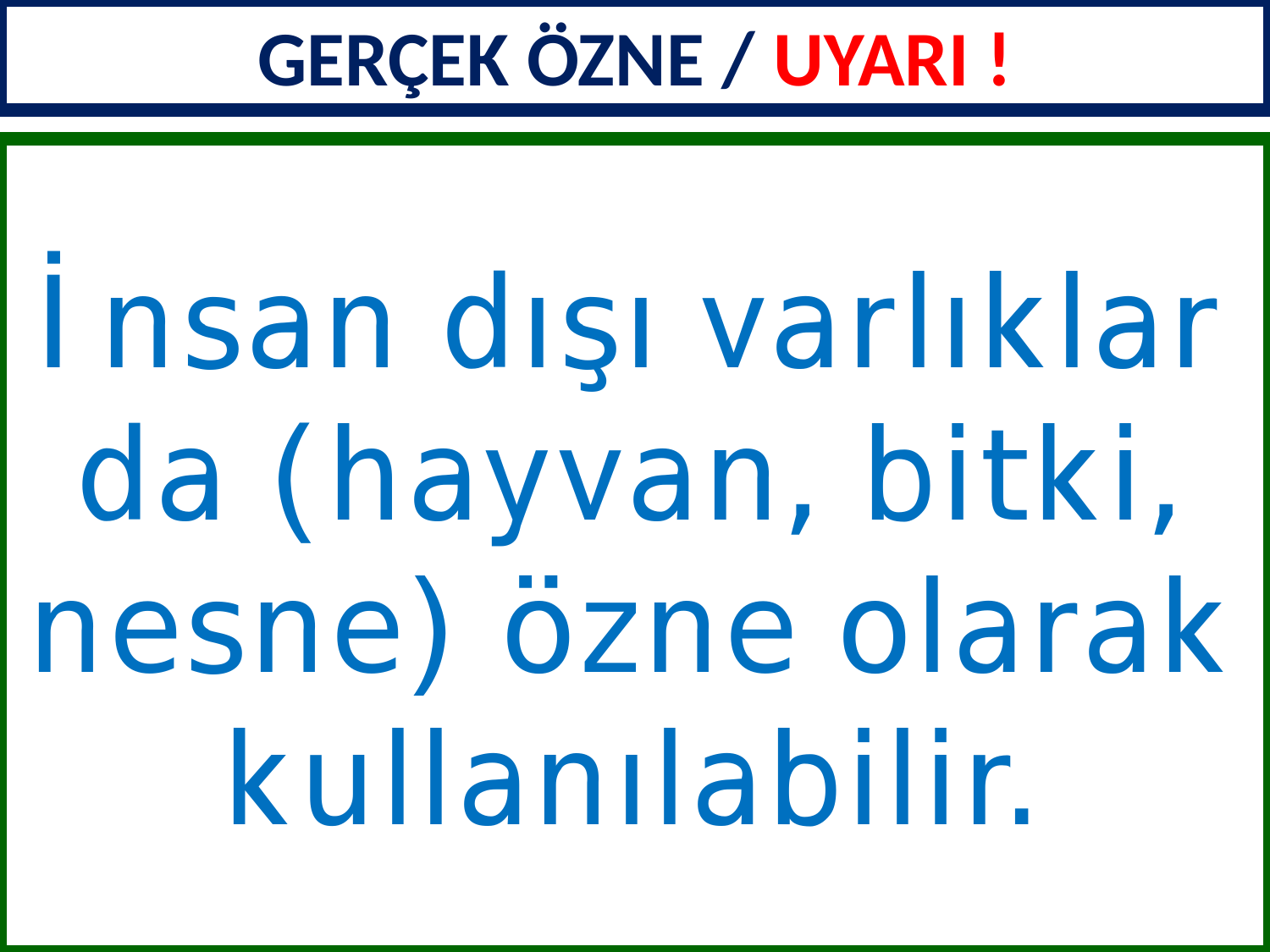

GERÇEK ÖZNE / UYARI !
İnsan dışı varlıklar da (hayvan, bitki, nesne) özne olarak kullanılabilir.